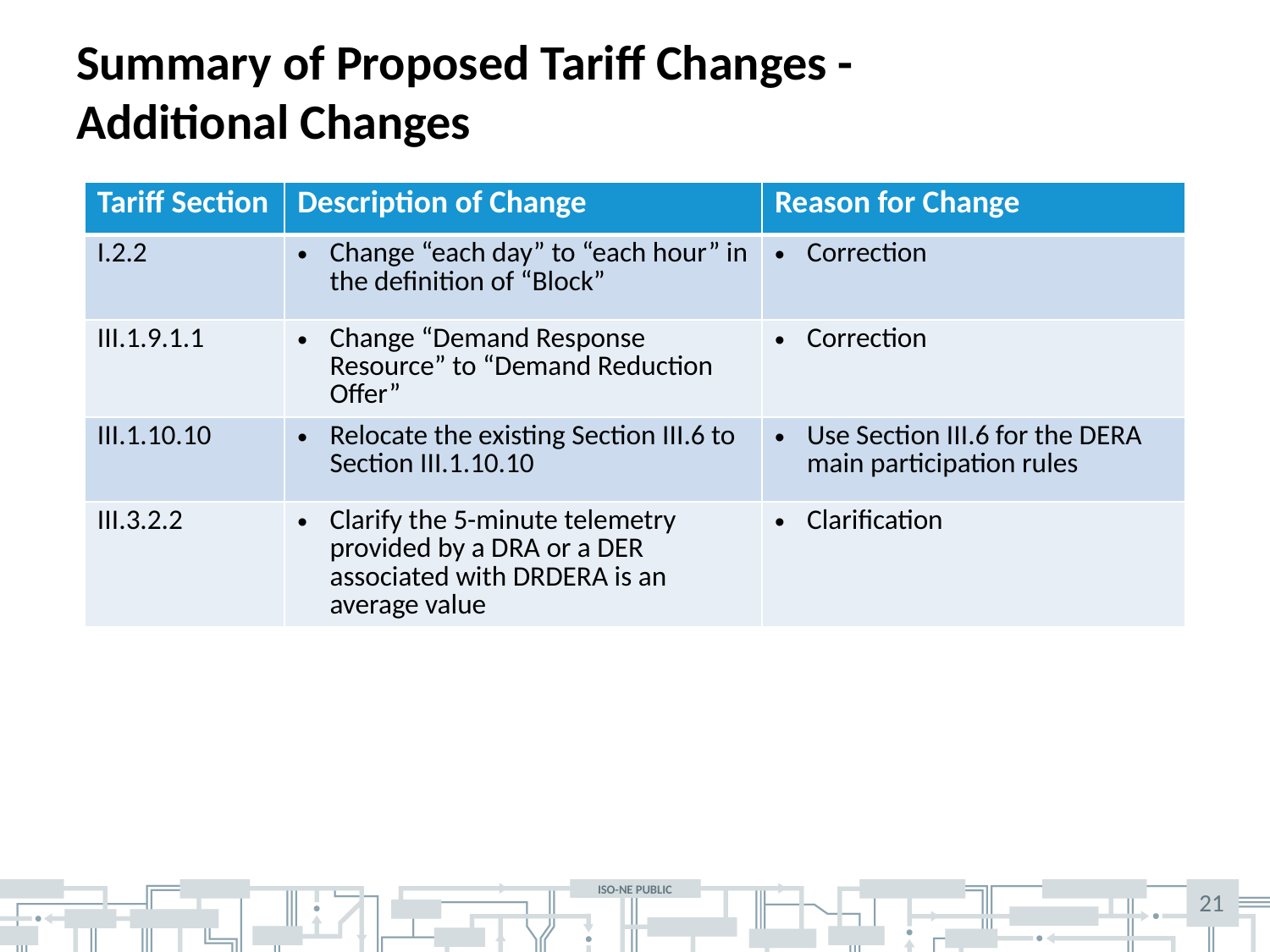

# Summary of Proposed Tariff Changes - Additional Changes
| Tariff Section | Description of Change | Reason for Change |
| --- | --- | --- |
| I.2.2 | Change “each day” to “each hour” in the definition of “Block” | Correction |
| III.1.9.1.1 | Change “Demand Response Resource” to “Demand Reduction Offer” | Correction |
| III.1.10.10 | Relocate the existing Section III.6 to Section III.1.10.10 | Use Section III.6 for the DERA main participation rules |
| III.3.2.2 | Clarify the 5-minute telemetry provided by a DRA or a DER associated with DRDERA is an average value | Clarification |
21